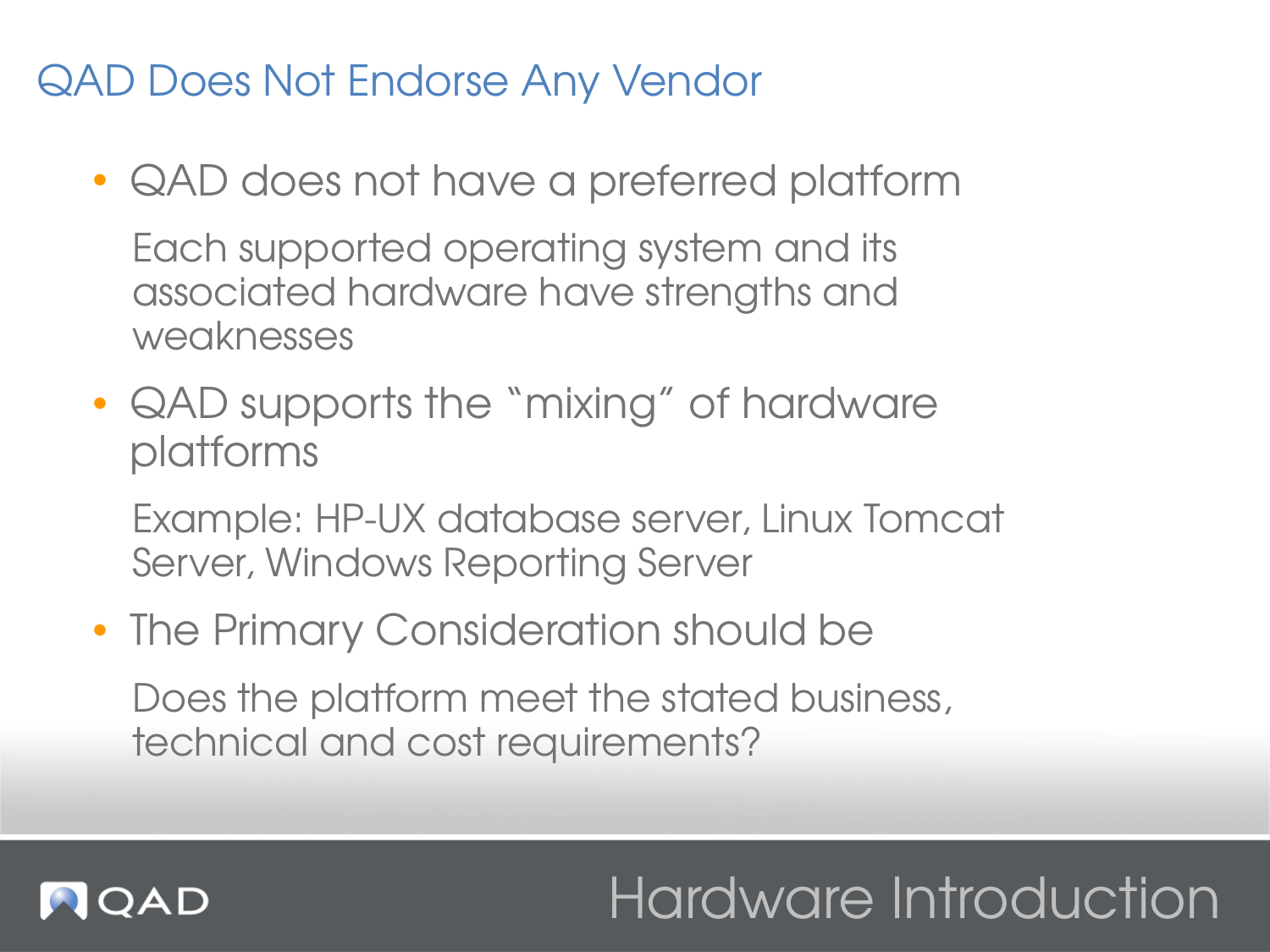

QAD Does Not Endorse Any Vendor
QAD does not have a preferred platform
Each supported operating system and its associated hardware have strengths and weaknesses
QAD supports the “mixing” of hardware platforms
Example: HP-UX database server, Linux Tomcat Server, Windows Reporting Server
The Primary Consideration should be
Does the platform meet the stated business, technical and cost requirements?

# Hardware Introduction